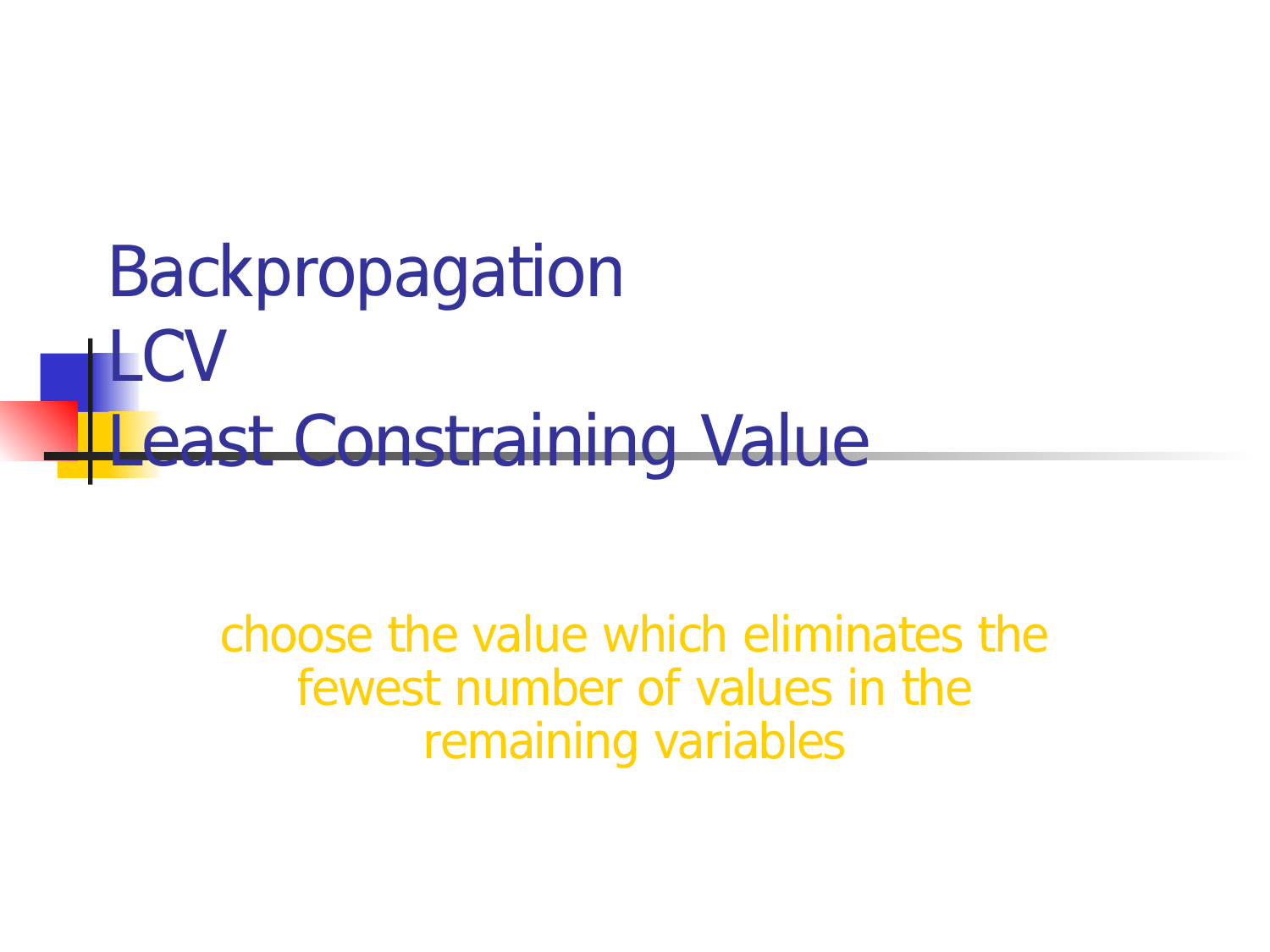

# Backpropagation LCV Least Constraining Value
choose the value which eliminates the fewest number of values in the remaining variables